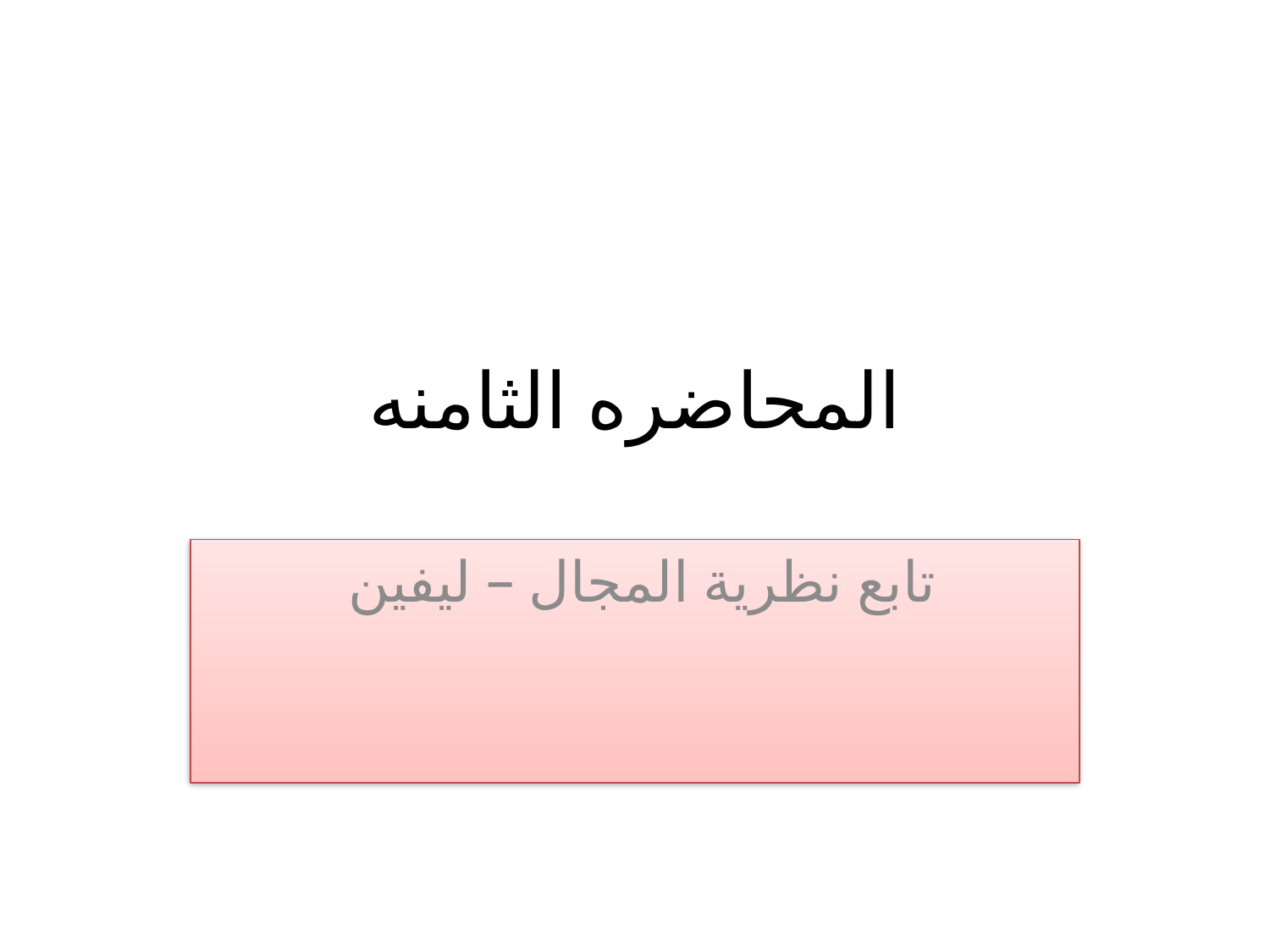

# المحاضره الثامنه
تابع نظرية المجال – ليفين